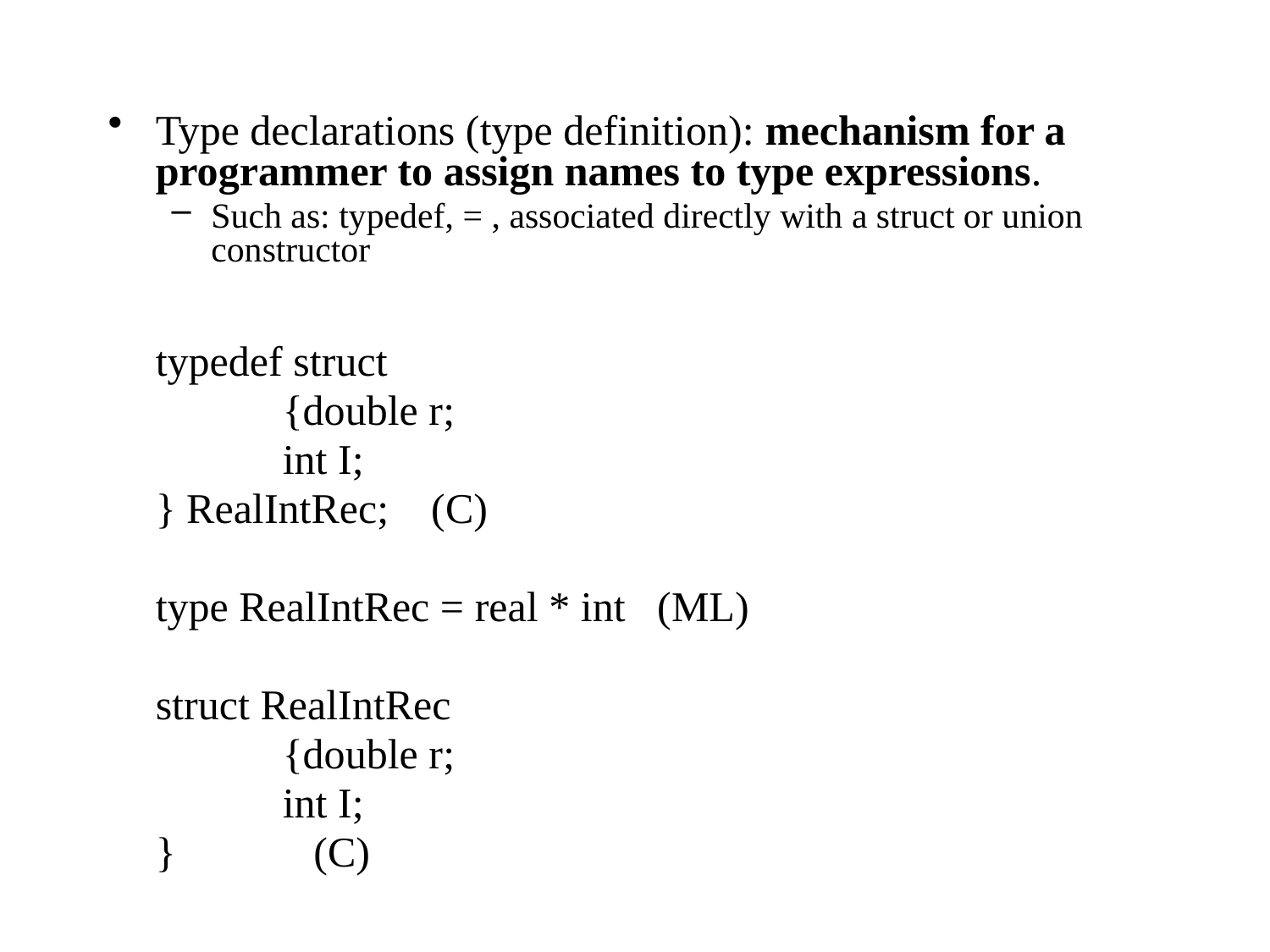

Type declarations (type definition): mechanism for a programmer to assign names to type expressions.
Such as: typedef, = , associated directly with a struct or union constructor

	typedef struct
		{double r;
		int I;
	} RealIntRec;    (C)

	type RealIntRec = real * int   (ML)

	struct RealIntRec
 		{double r;
		int I;
	}             (C)